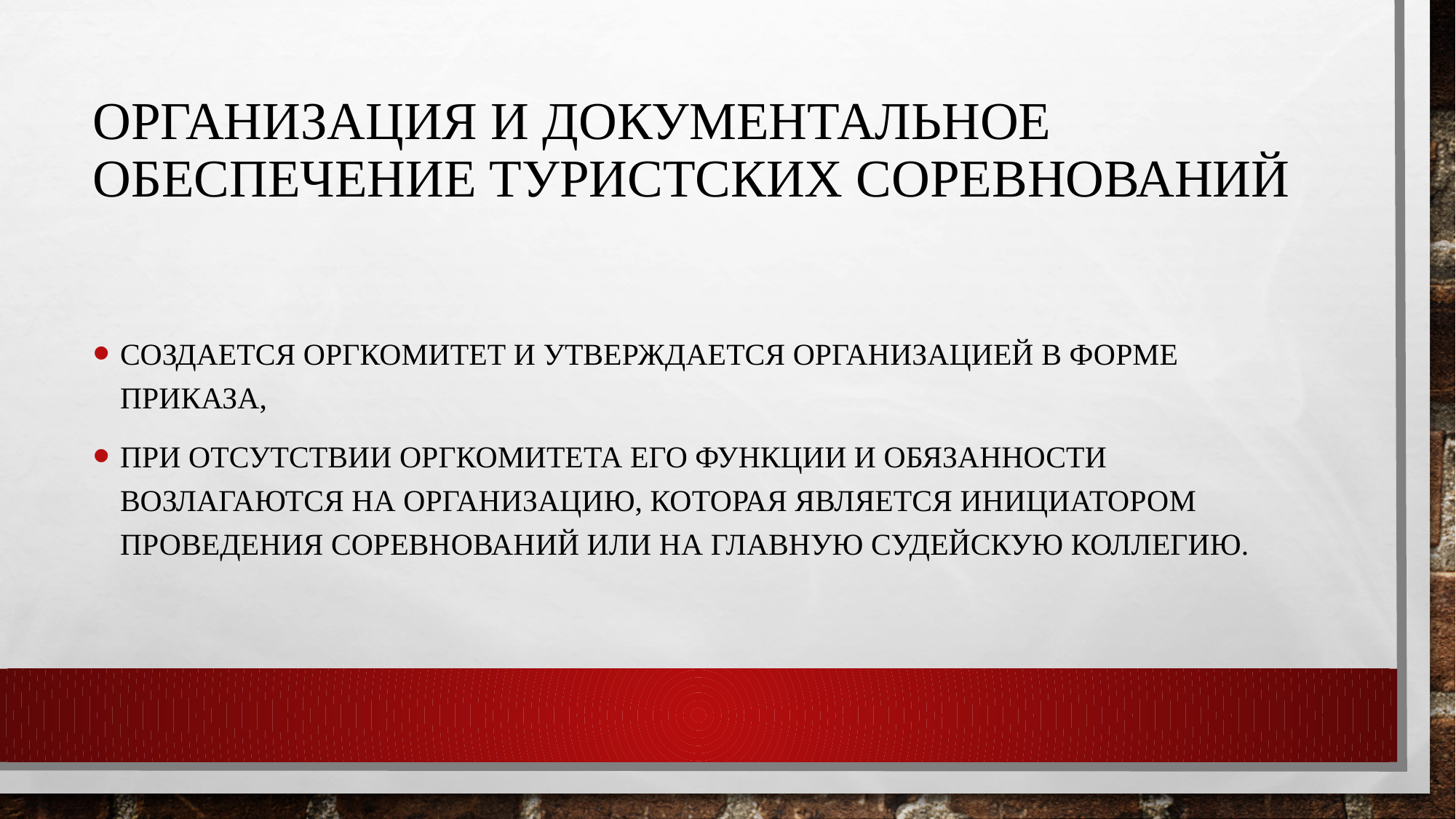

# ОРГАНИЗАЦИЯ И ДОКУМЕНТАЛЬНОЕ ОБЕСПЕЧЕНИЕ ТУРИСТСКИХ СОРЕВНОВАНИЙ
создается оргкомитет и утверждается организацией в форме приказа,
при отсутствии оргкомитета его функции и обязанности возлагаются на организацию, которая является инициатором проведения соревнований или на главную судейскую коллегию.